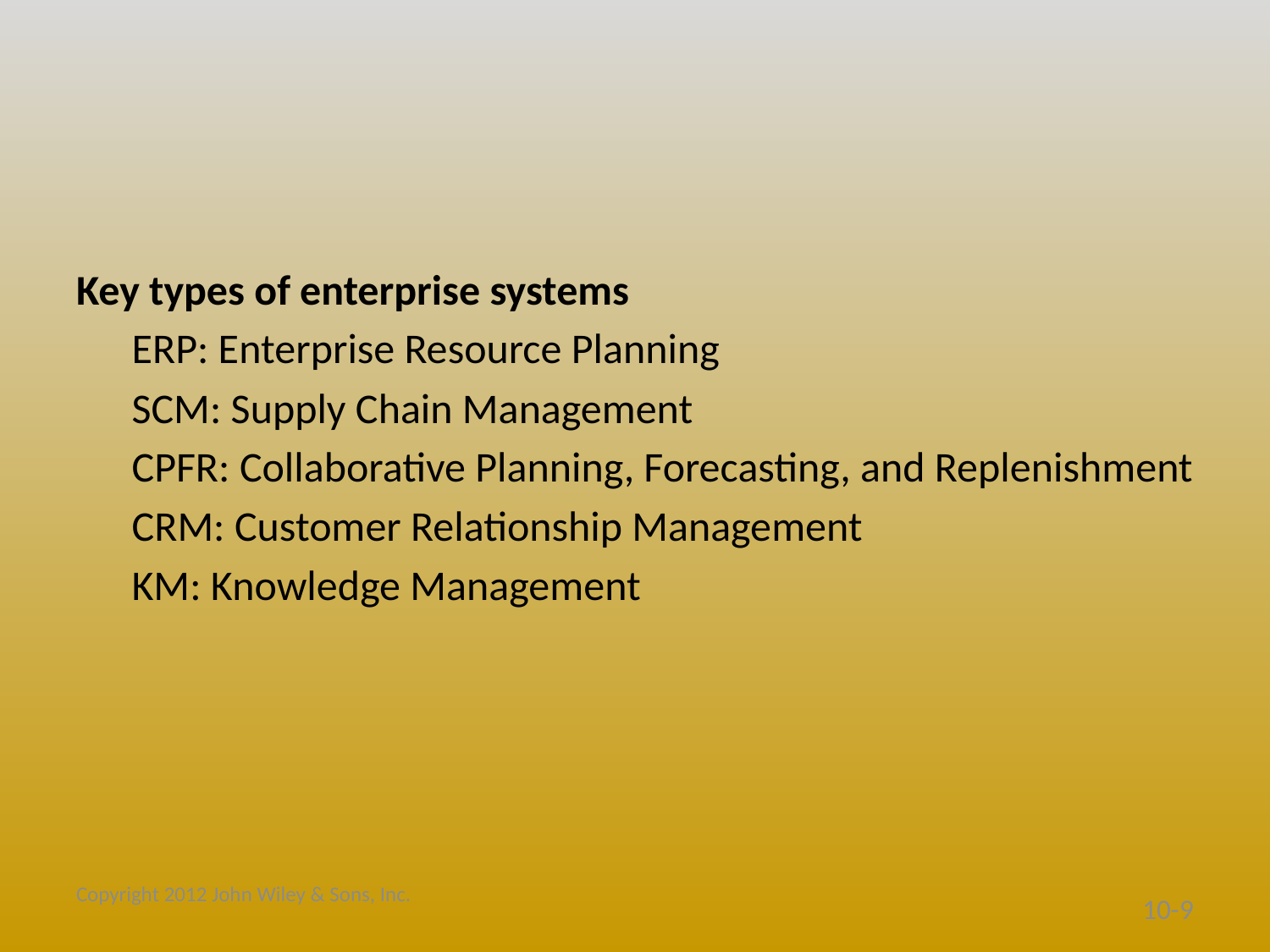

Key types of enterprise systems
ERP: Enterprise Resource Planning
SCM: Supply Chain Management
CPFR: Collaborative Planning, Forecasting, and Replenishment
CRM: Customer Relationship Management
KM: Knowledge Management

Copyright 2012 John Wiley & Sons, Inc.
10-9